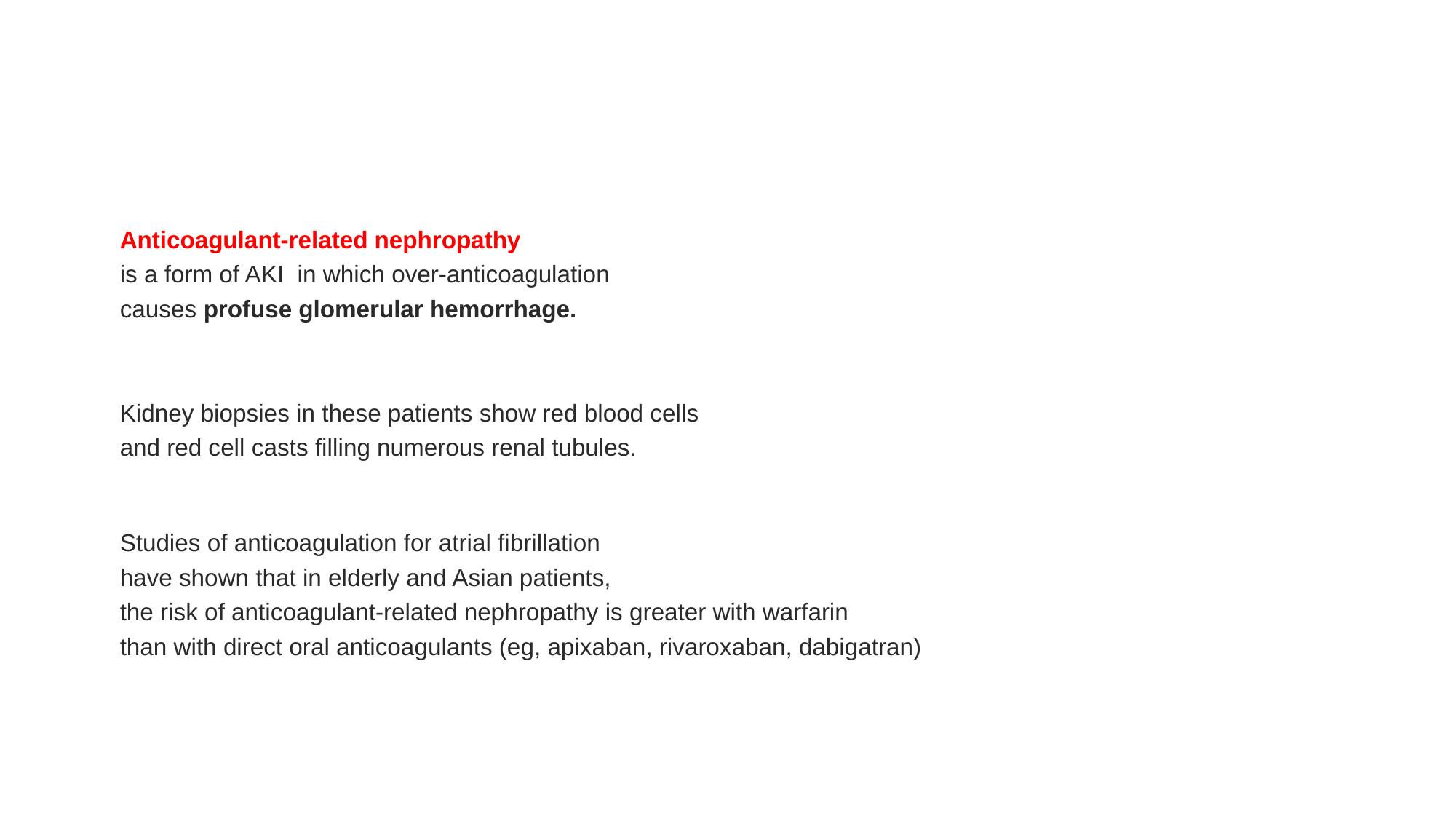

Anticoagulant-related nephropathy
is a form of AKI  in which over-anticoagulation
causes profuse glomerular hemorrhage.

Kidney biopsies in these patients show red blood cells
and red cell casts filling numerous renal tubules.

Studies of anticoagulation for atrial fibrillation
have shown that in elderly and Asian patients,
the risk of anticoagulant-related nephropathy is greater with warfarin
than with direct oral anticoagulants (eg, apixaban, rivaroxaban, dabigatran)